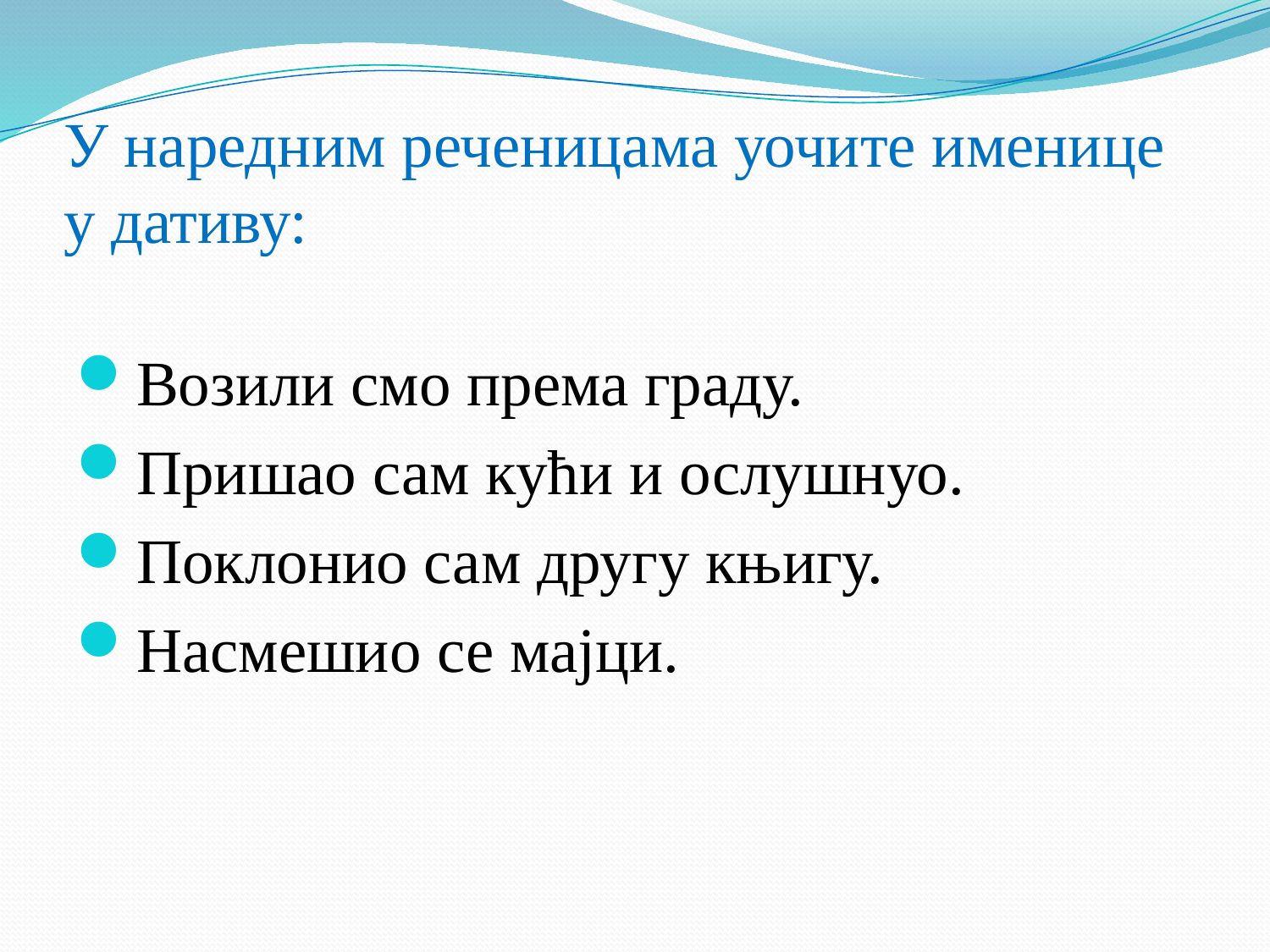

# У наредним реченицама уочите именице у дативу:

Возили смо према граду.
Пришао сам кући и ослушнуо.
Поклонио сам другу књигу.
Насмешио се мајци.